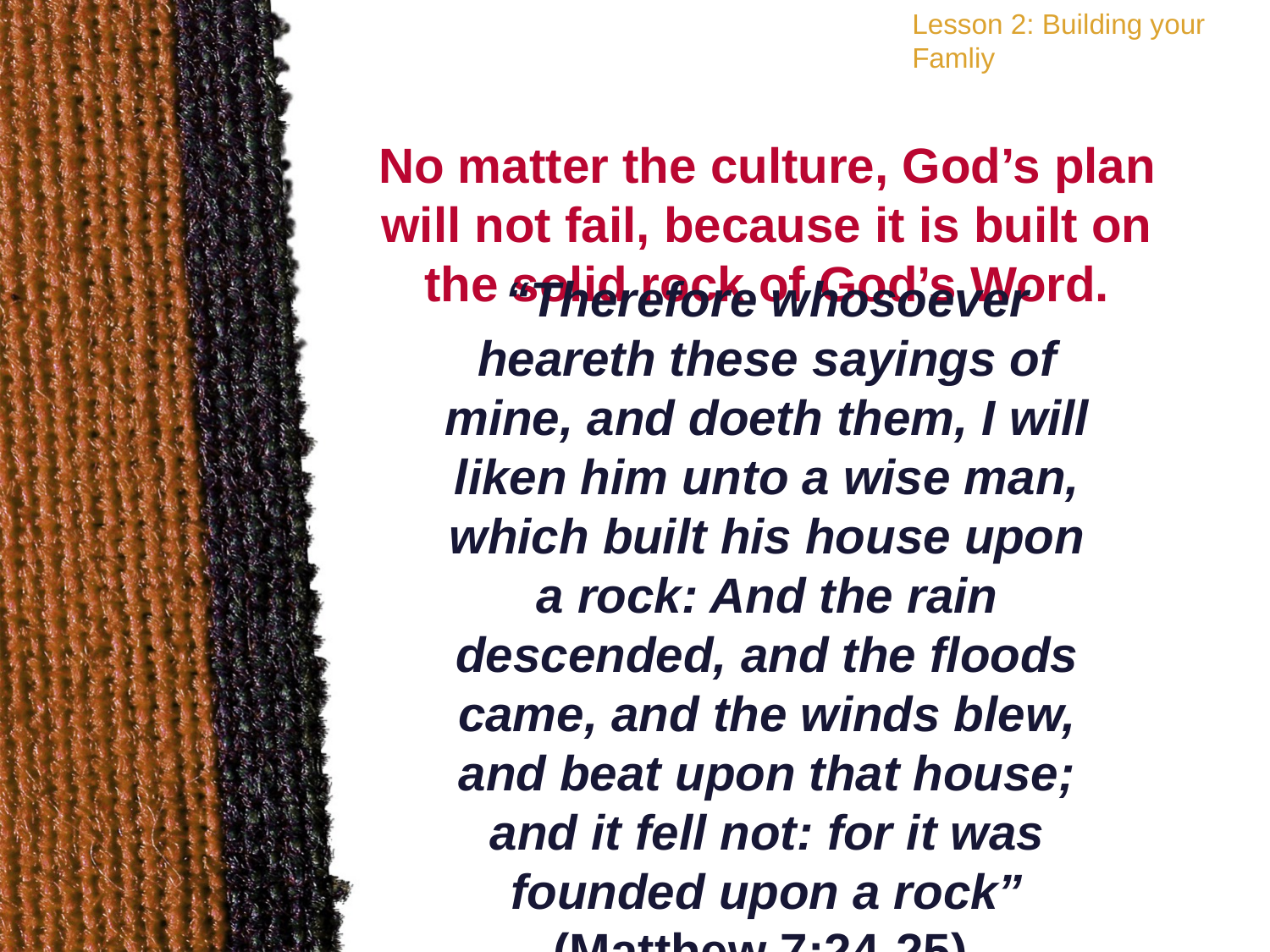

Lesson 2: Building your Famliy
No matter the culture, God’s plan will not fail, because it is built on the solid rock of God’s Word.
“Therefore whosoever heareth these sayings of mine, and doeth them, I will liken him unto a wise man, which built his house upon a rock: And the rain descended, and the floods came, and the winds blew, and beat upon that house; and it fell not: for it was founded upon a rock” (Matthew 7:24-25).